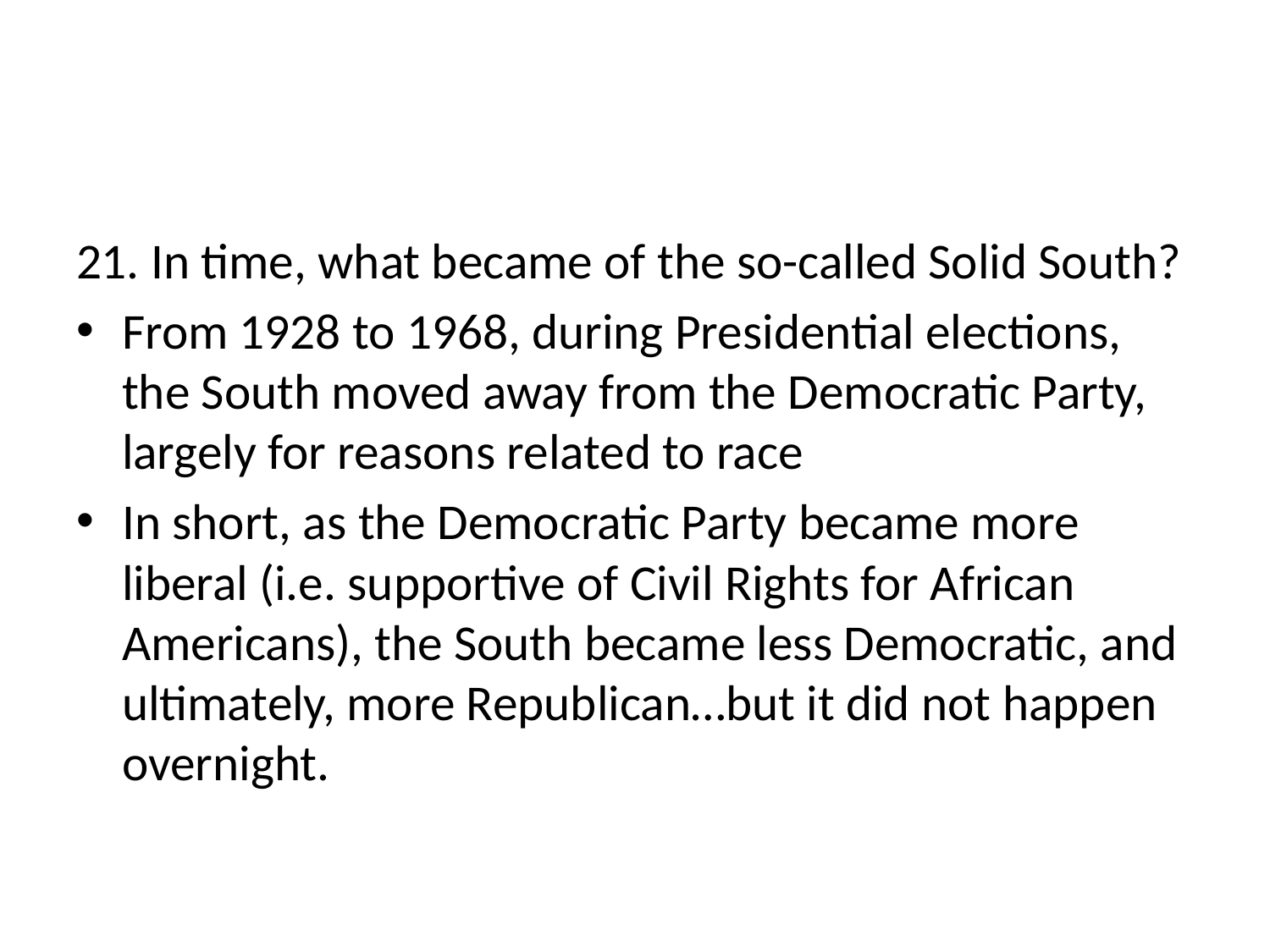

#
21. In time, what became of the so-called Solid South?
From 1928 to 1968, during Presidential elections, the South moved away from the Democratic Party, largely for reasons related to race
In short, as the Democratic Party became more liberal (i.e. supportive of Civil Rights for African Americans), the South became less Democratic, and ultimately, more Republican…but it did not happen overnight.